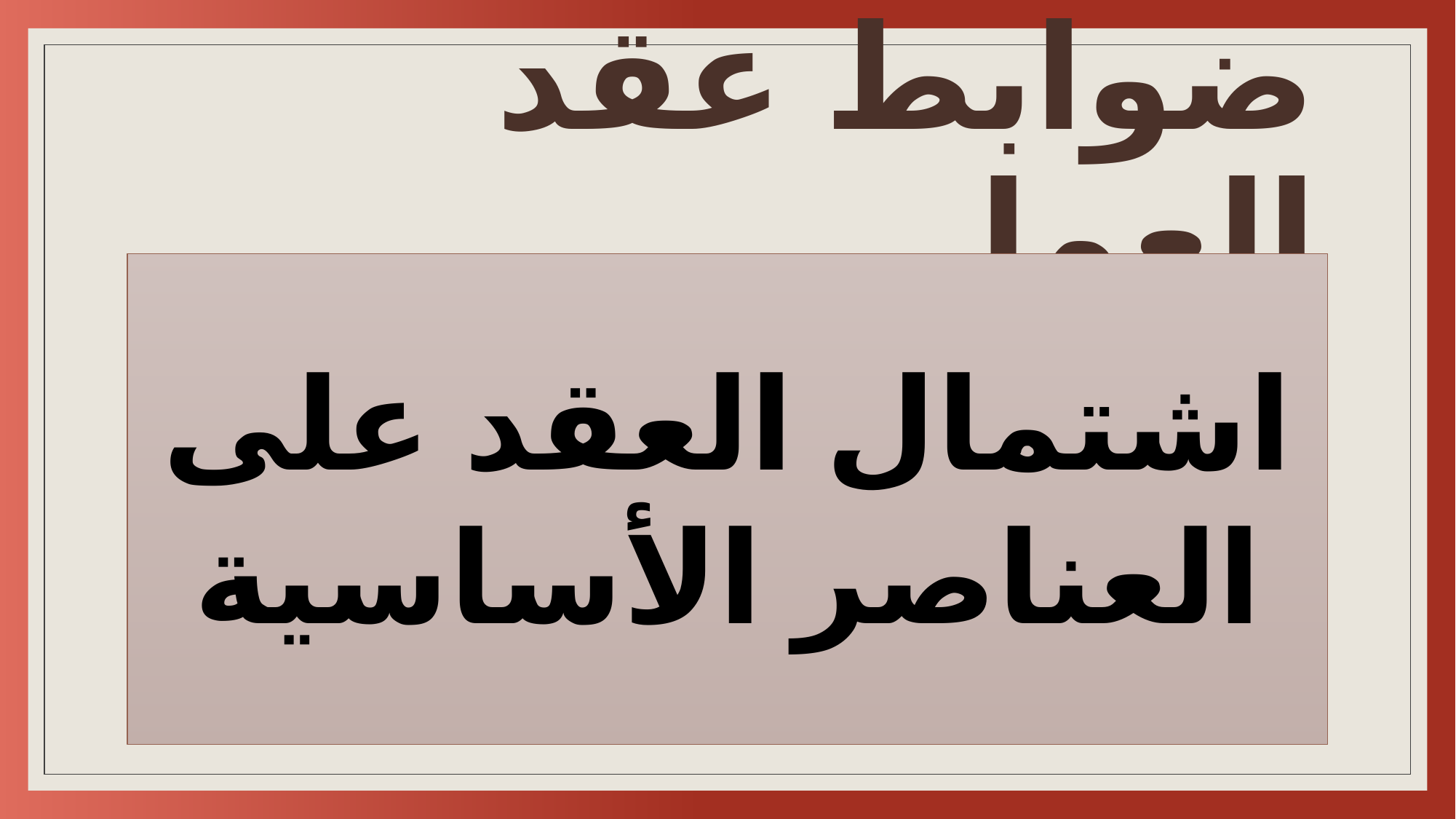

# ضوابط عقد العمل

اشتمال العقد على العناصر الأساسية